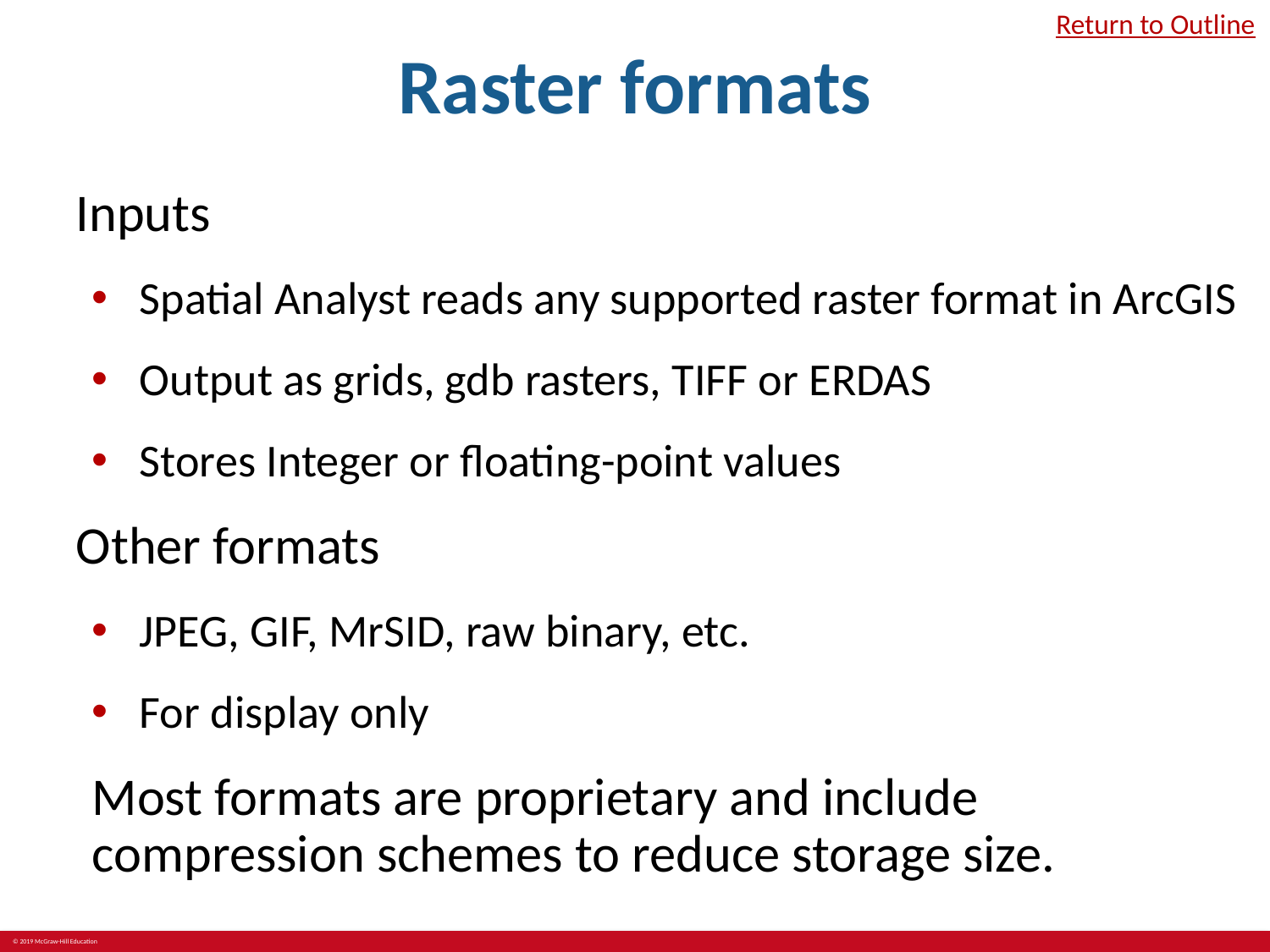

# Raster formats
Return to Outline
Inputs
Spatial Analyst reads any supported raster format in ArcGIS
Output as grids, gdb rasters, TIFF or ERDAS
Stores Integer or floating-point values
Other formats
JPEG, GIF, MrSID, raw binary, etc.
For display only
Most formats are proprietary and include compression schemes to reduce storage size.